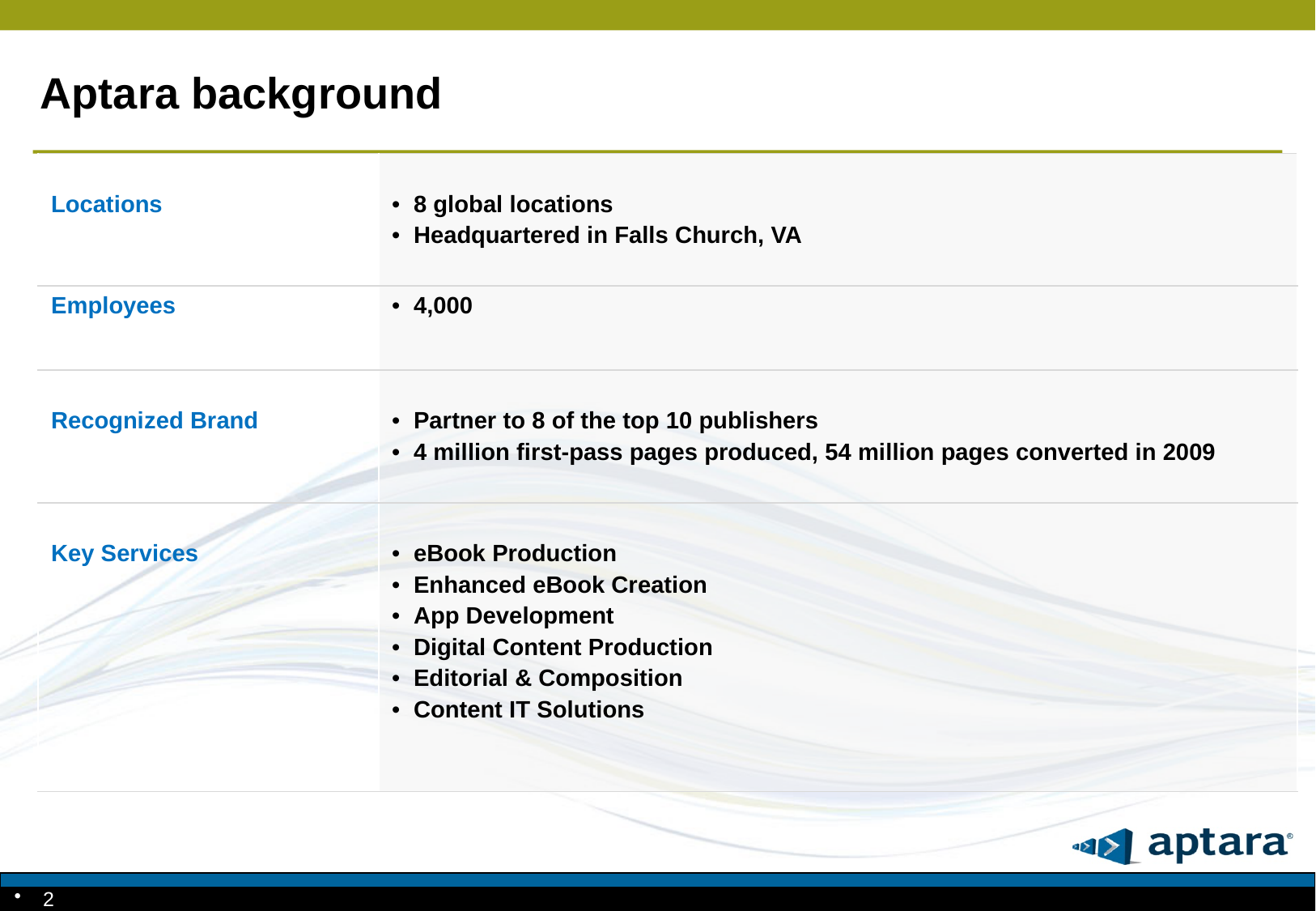

Aptara background
| Locations | 8 global locations Headquartered in Falls Church, VA |
| --- | --- |
| Employees | 4,000 |
| Recognized Brand | Partner to 8 of the top 10 publishers 4 million first-pass pages produced, 54 million pages converted in 2009 |
| Key Services | eBook Production Enhanced eBook Creation App Development Digital Content Production Editorial & Composition Content IT Solutions |
2